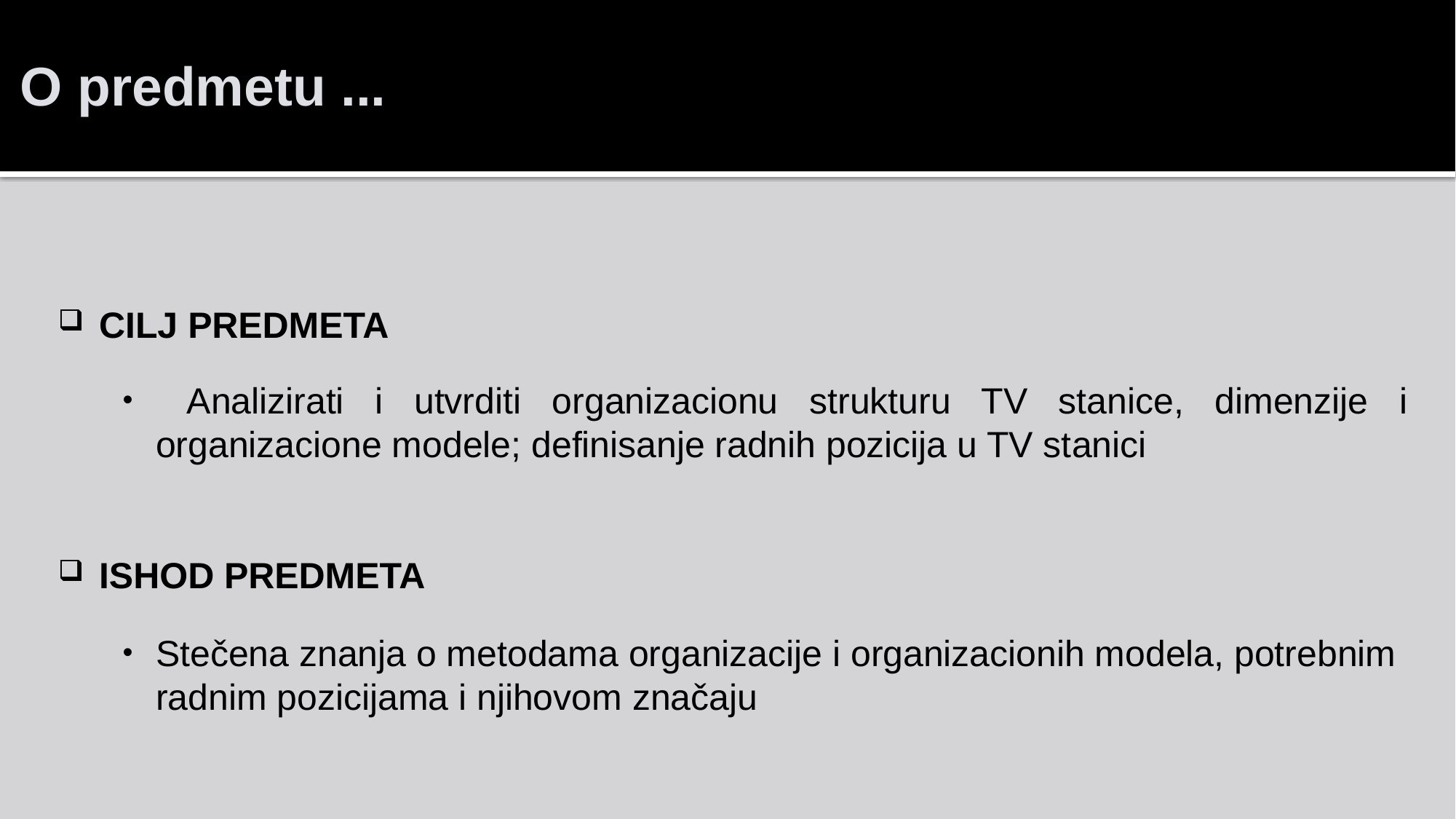

# O predmetu ...

CILJ PREDMETA

 Analizirati i utvrditi organizacionu strukturu TV stanice, dimenzije i organizacione modele; definisanje radnih pozicija u TV stanici

ISHOD PREDMETA

Stečena znanja o metodama organizacije i organizacionih modela, potrebnim radnim pozicijama i njihovom značaju